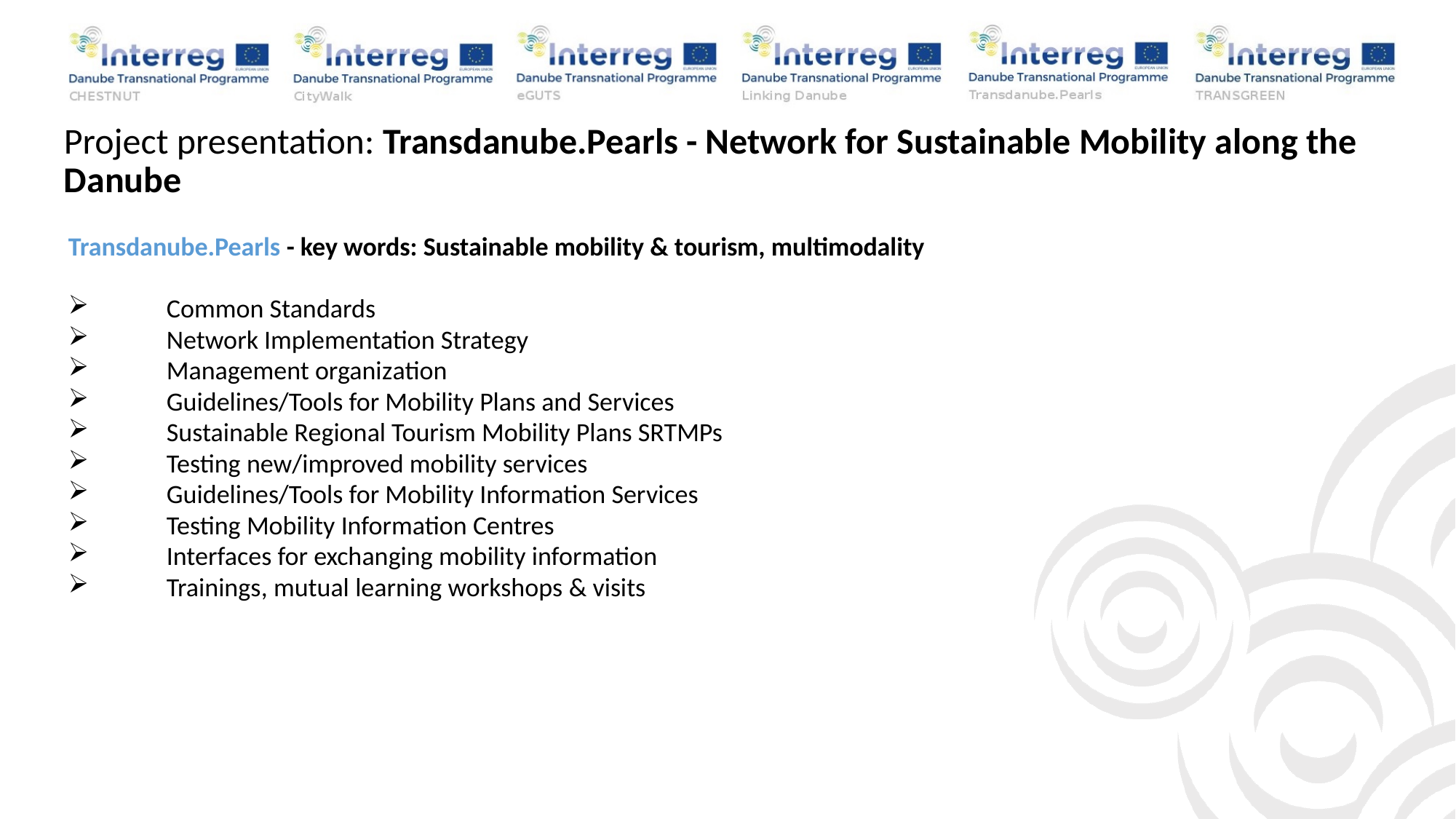

Project presentation: Transdanube.Pearls - Network for Sustainable Mobility along the Danube

Transdanube.Pearls - key words: Sustainable mobility & tourism, multimodality

Common Standards
Network Implementation Strategy
Management organization
Guidelines/Tools for Mobility Plans and Services
Sustainable Regional Tourism Mobility Plans SRTMPs
Testing new/improved mobility services
Guidelines/Tools for Mobility Information Services
Testing Mobility Information Centres
Interfaces for exchanging mobility information
Trainings, mutual learning workshops & visits